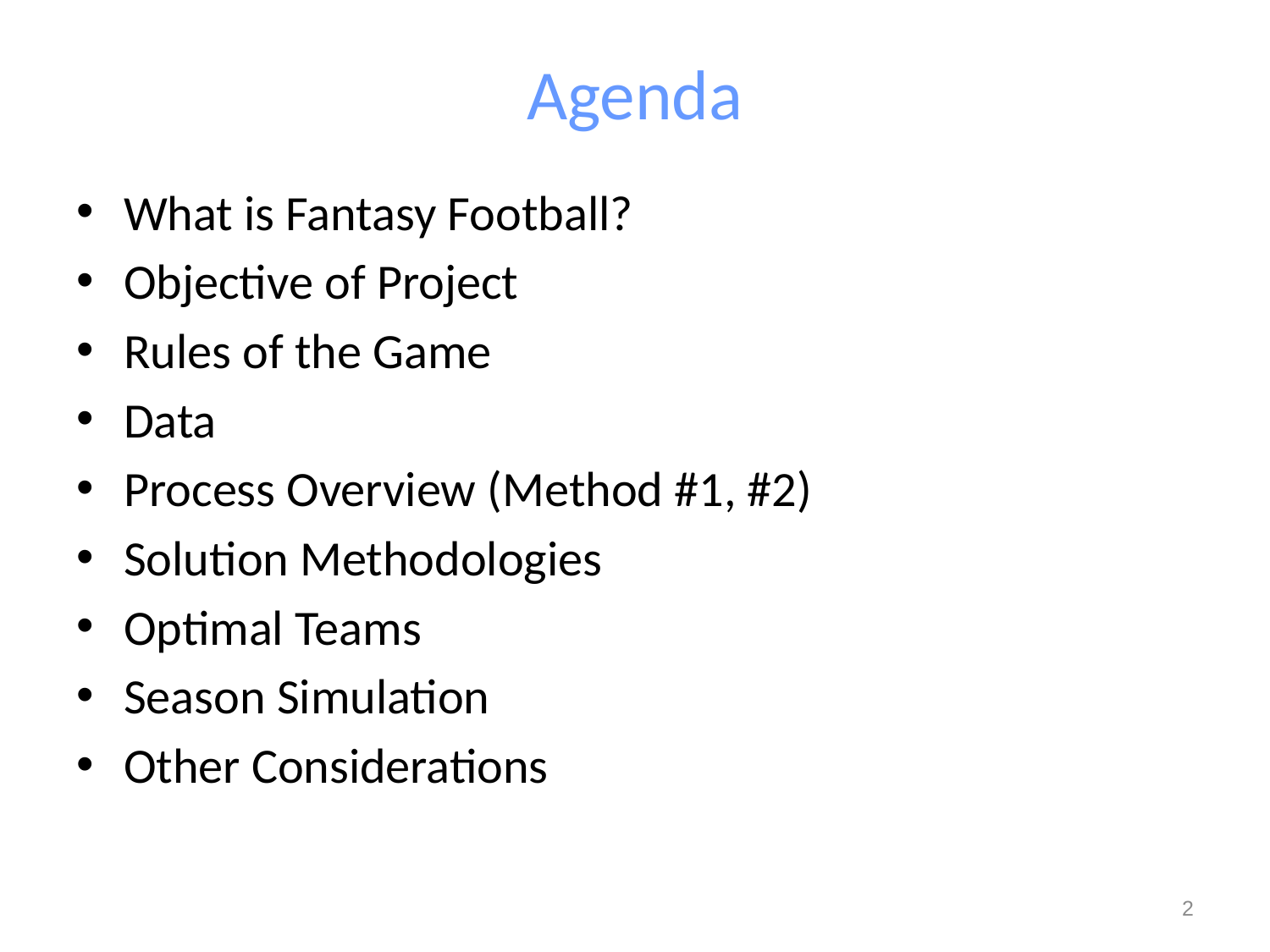

# Agenda
What is Fantasy Football?
Objective of Project
Rules of the Game
Data
Process Overview (Method #1, #2)
Solution Methodologies
Optimal Teams
Season Simulation
Other Considerations
2